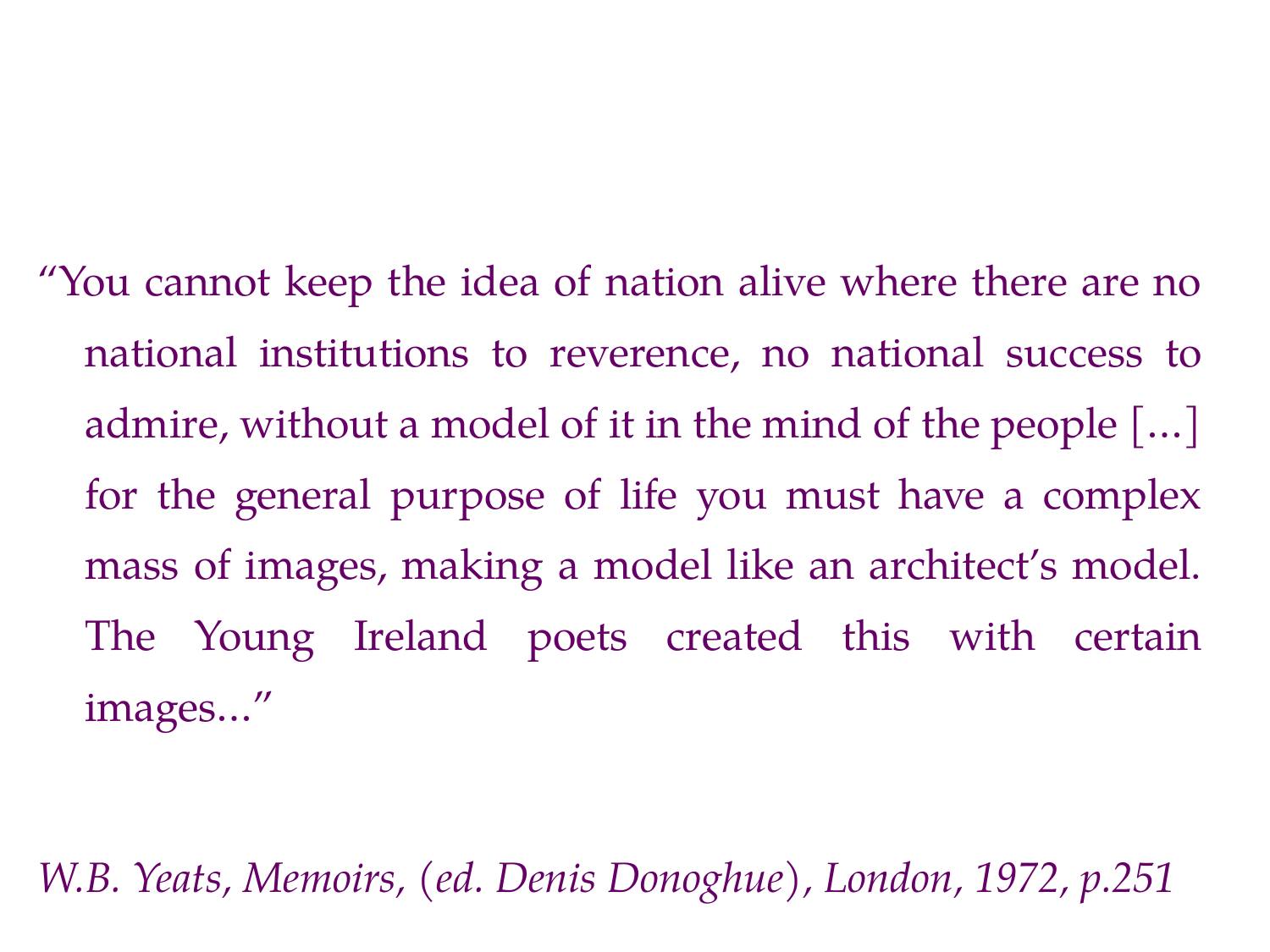

# “You cannot keep the idea of nation alive where there are no national institutions to reverence, no national success to admire, without a model of it in the mind of the people […] for the general purpose of life you must have a complex mass of images, making a model like an architect’s model. The Young Ireland poets created this with certain images…”

W.B. Yeats, Memoirs, (ed. Denis Donoghue), London, 1972, p.251